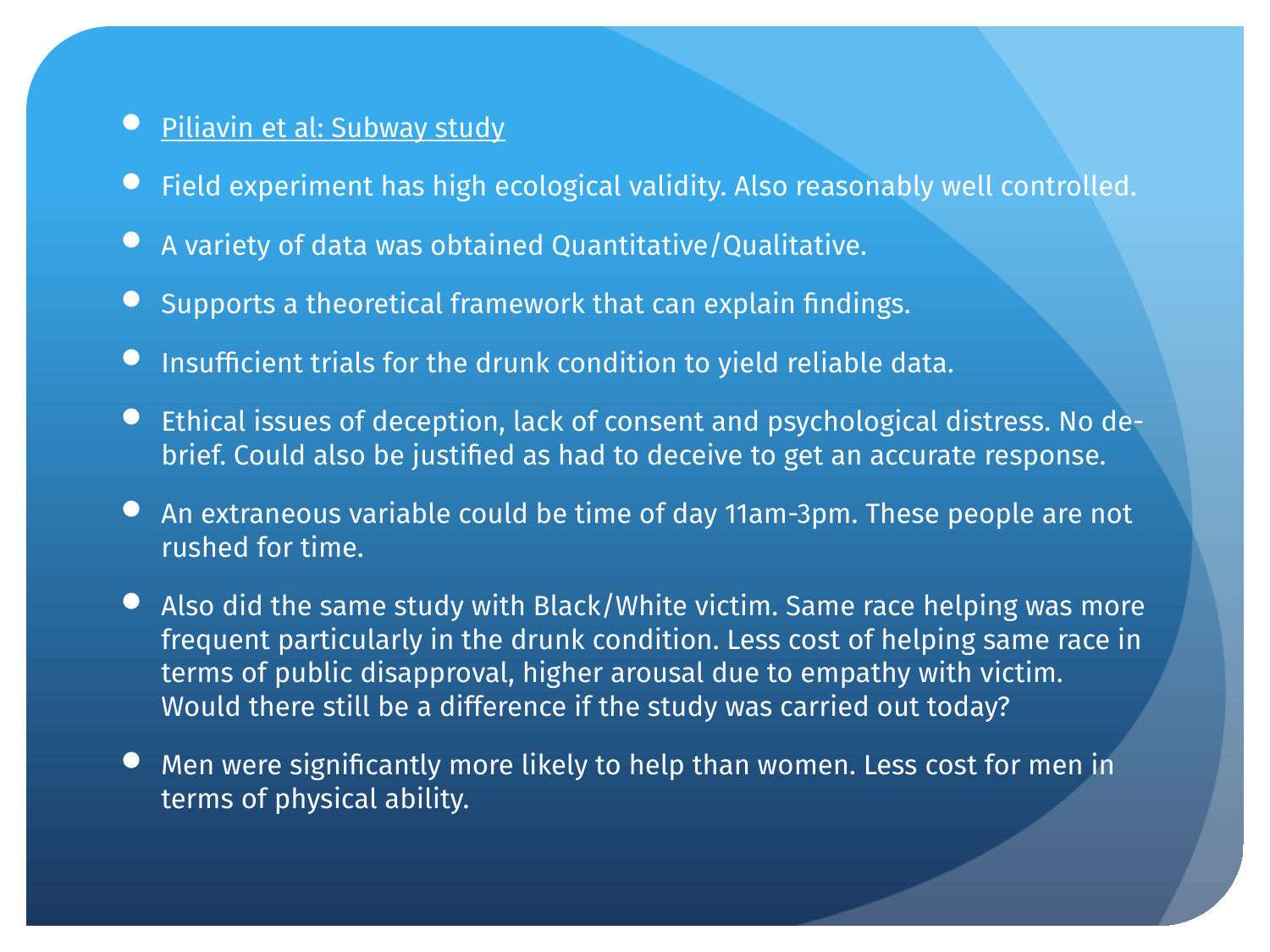

Piliavin et al: Subway study
Field experiment has high ecological validity. Also reasonably well controlled.
A variety of data was obtained Quantitative/Qualitative.
Supports a theoretical framework that can explain findings.
Insufficient trials for the drunk condition to yield reliable data.
Ethical issues of deception, lack of consent and psychological distress. No de-brief. Could also be justified as had to deceive to get an accurate response.
An extraneous variable could be time of day 11am-3pm. These people are not rushed for time.
Also did the same study with Black/White victim. Same race helping was more frequent particularly in the drunk condition. Less cost of helping same race in terms of public disapproval, higher arousal due to empathy with victim.  Would there still be a difference if the study was carried out today?
Men were significantly more likely to help than women. Less cost for men in terms of physical ability.